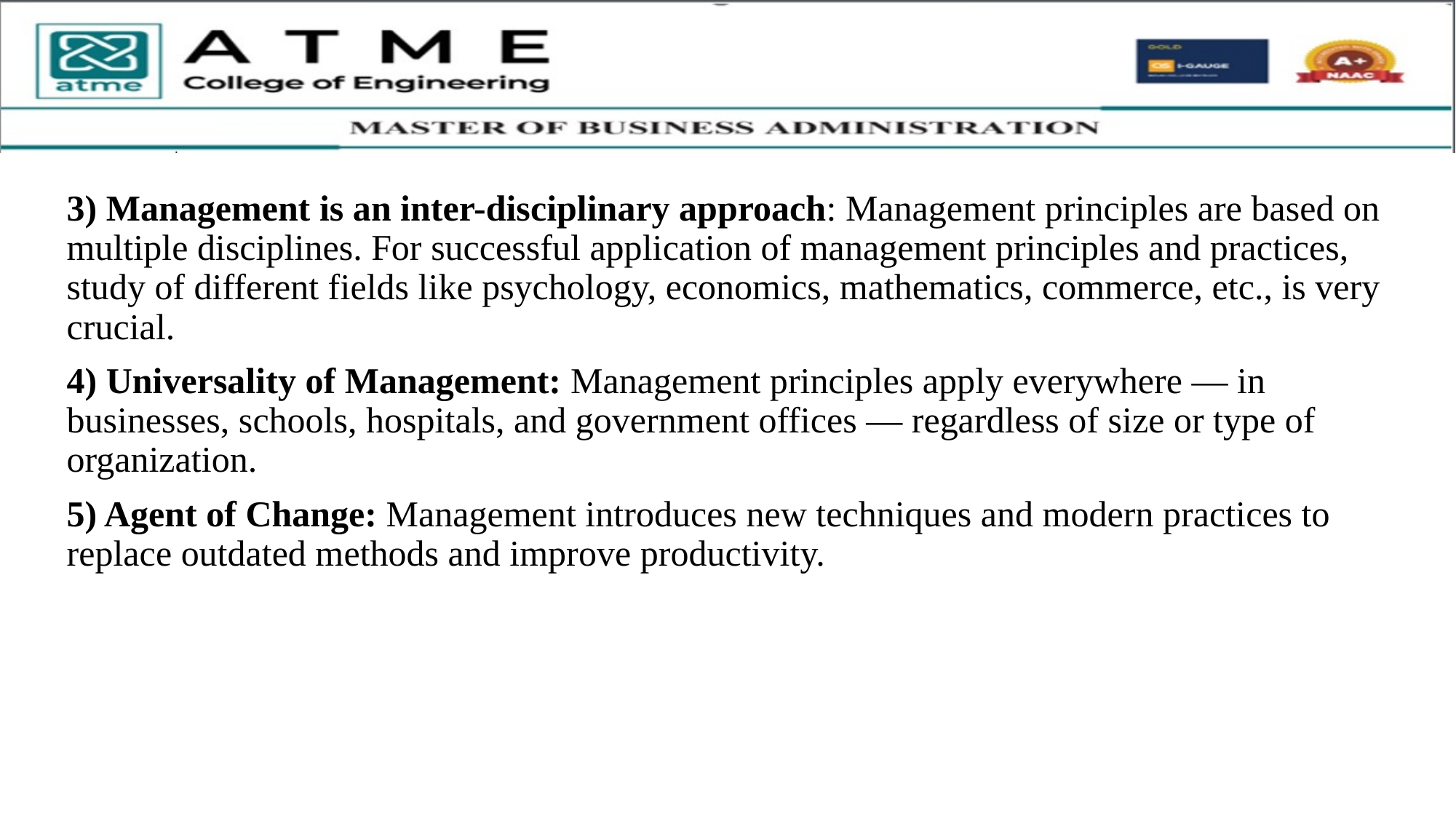

3) Management is an inter-disciplinary approach: Management principles are based on multiple disciplines. For successful application of management principles and practices, study of different fields like psychology, economics, mathematics, commerce, etc., is very crucial.
4) Universality of Management: Management principles apply everywhere — in businesses, schools, hospitals, and government offices — regardless of size or type of organization.
5) Agent of Change: Management introduces new techniques and modern practices to replace outdated methods and improve productivity.